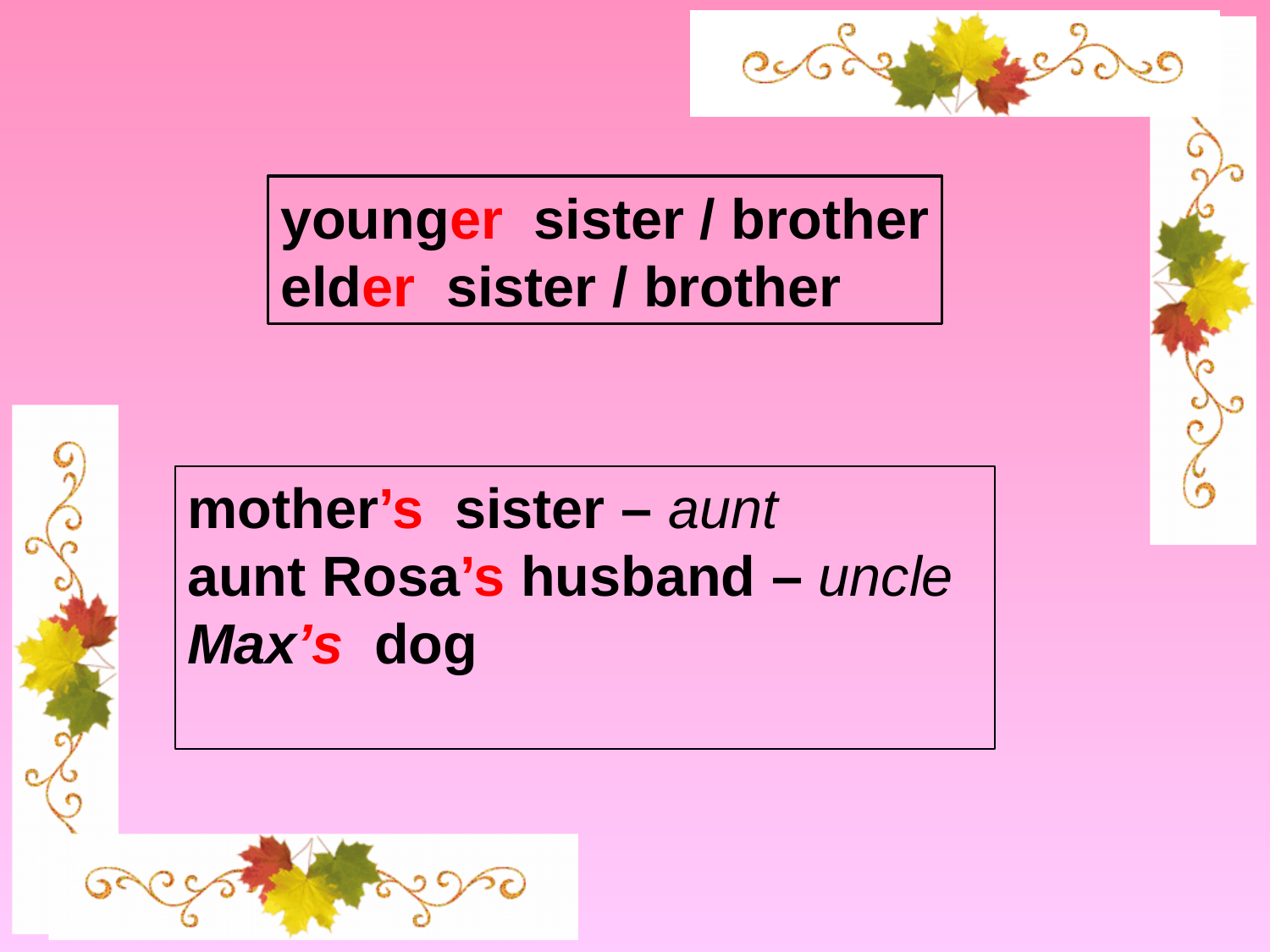

younger  sister / brother
elder  sister / brother
mother’s  sister – aunt
aunt Rosa’s husband – uncle
Max’s  dog